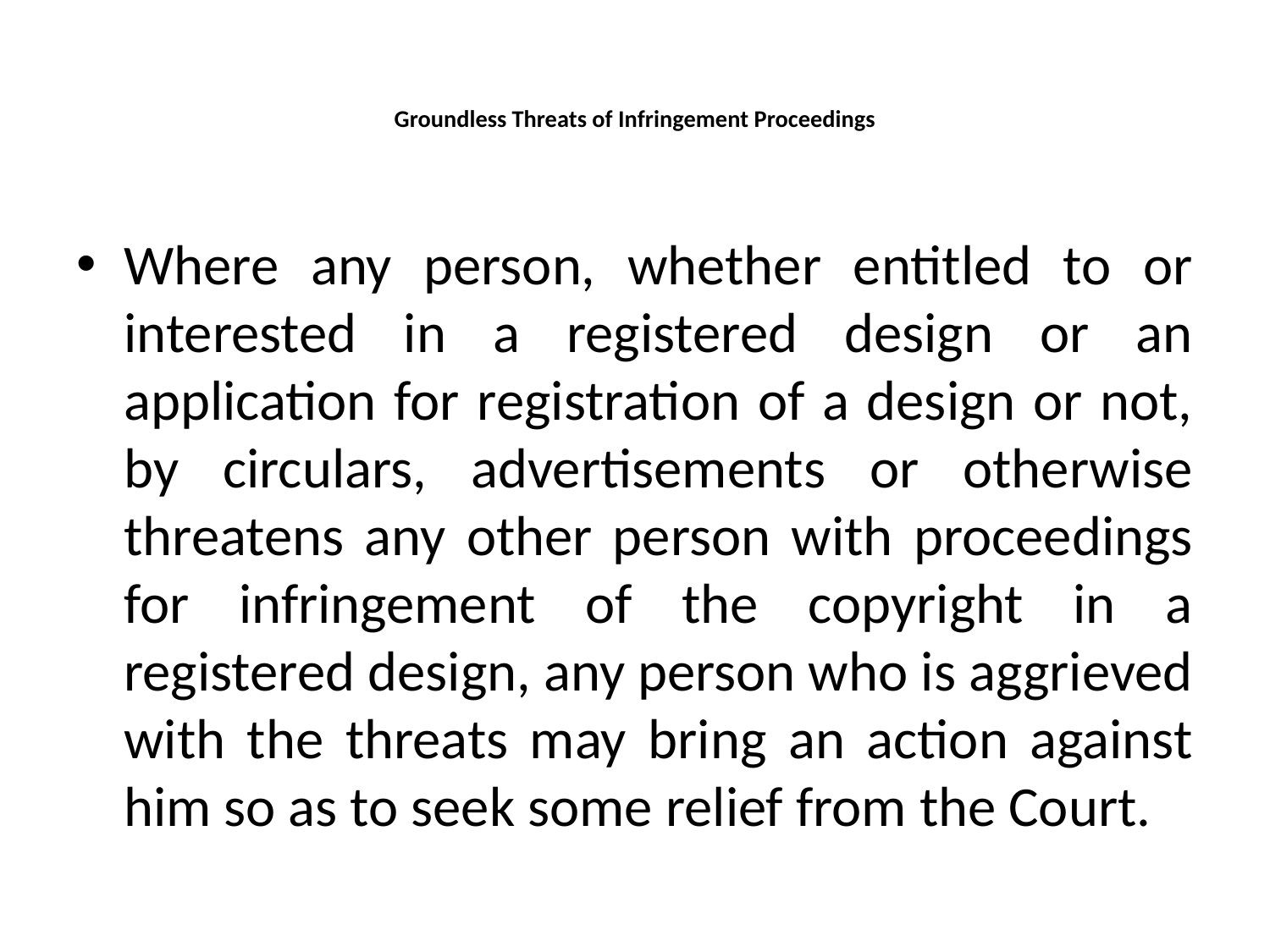

# Groundless Threats of Infringement Proceedings
Where any person, whether entitled to or interested in a registered design or an application for registration of a design or not, by circulars, advertisements or otherwise threatens any other person with proceedings for infringement of the copyright in a registered design, any person who is aggrieved with the threats may bring an action against him so as to seek some relief from the Court.